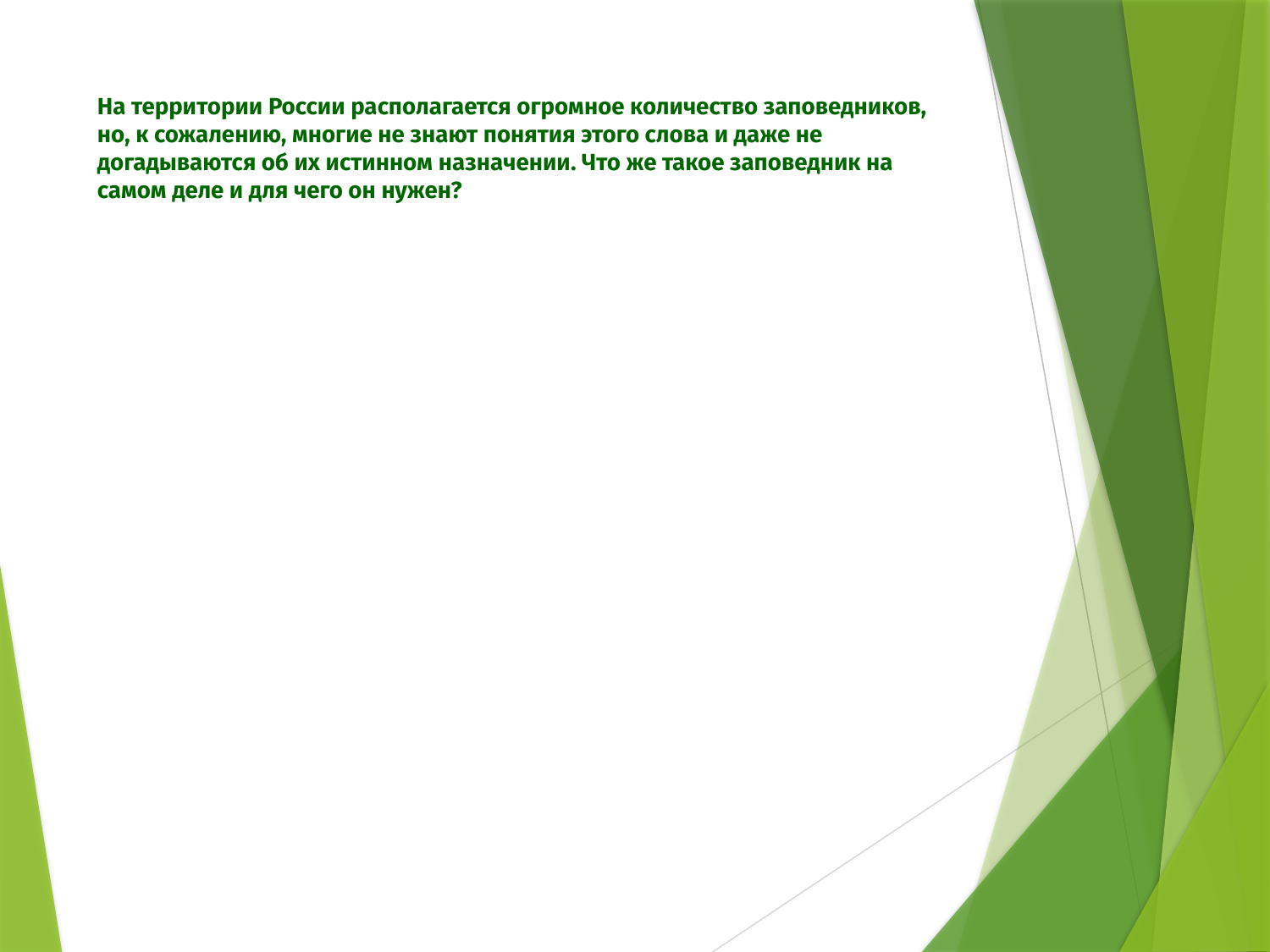

# На территории России располагается огромное количество заповедников, но, к сожалению, многие не знают понятия этого слова и даже не догадываются об их истинном назначении. Что же такое заповедник на самом деле и для чего он нужен?